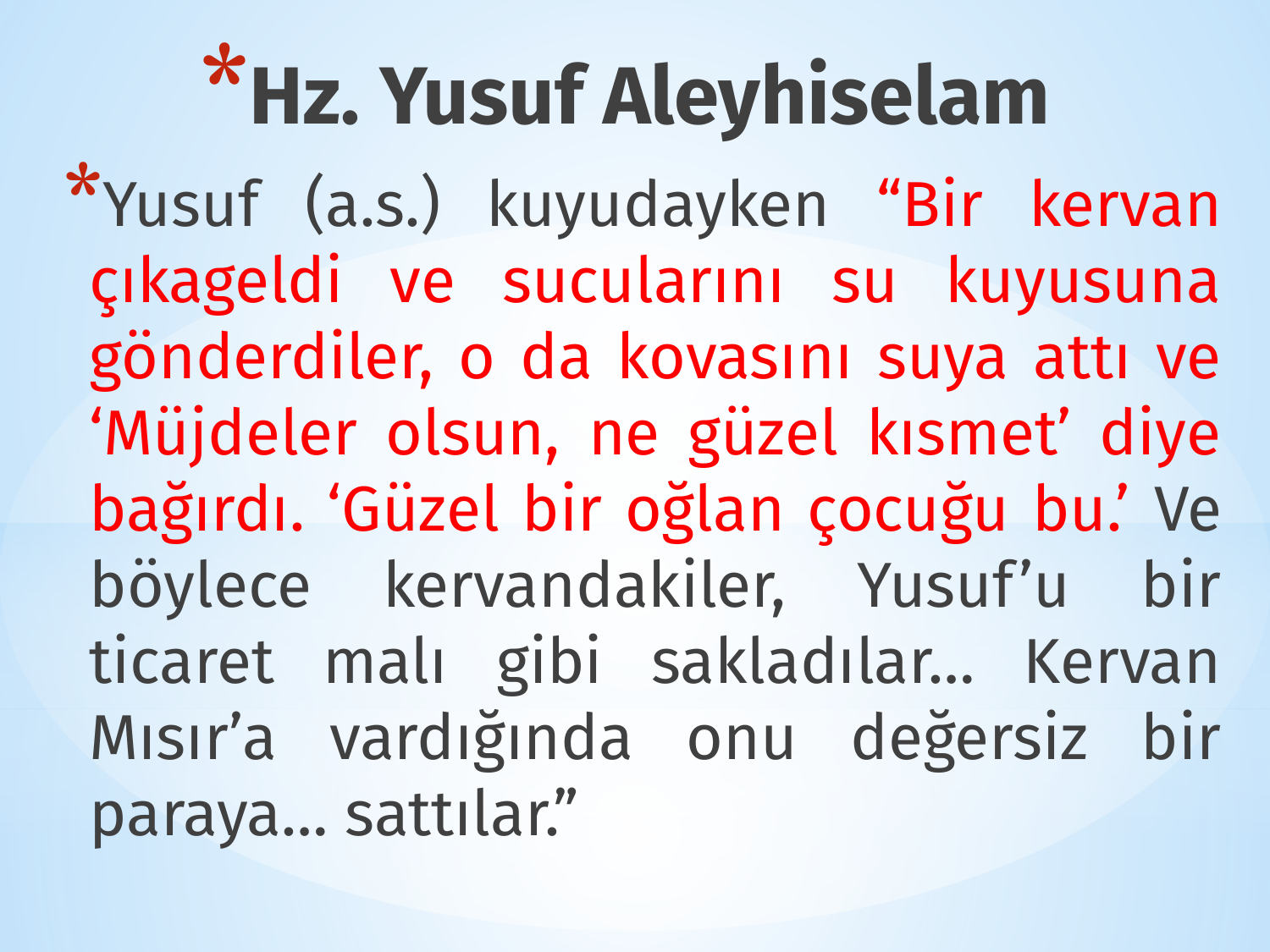

# Hz. Yusuf Aleyhiselam
Yusuf (a.s.) kuyudayken “Bir kervan çıkageldi ve sucularını su kuyusuna gönderdiler, o da kovasını suya attı ve ‘Müjdeler olsun, ne güzel kısmet’ diye bağırdı. ‘Güzel bir oğlan çocuğu bu.’ Ve böylece kervandakiler, Yusuf’u bir ticaret malı gibi sakladılar… Kervan Mısır’a vardığında onu değersiz bir paraya… sattılar.”